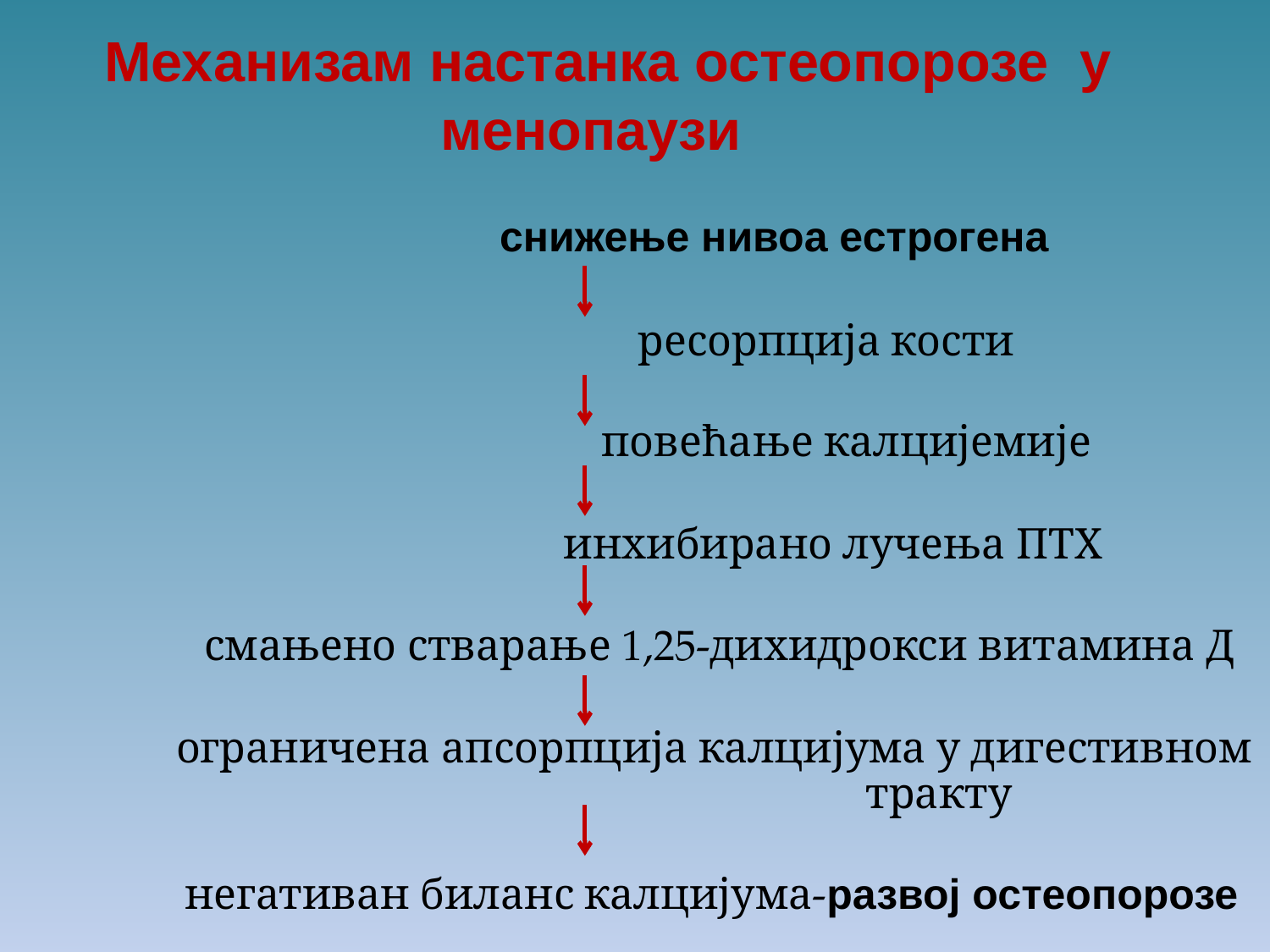

Механизам настанка остеопорозе  у

менопаузи

снижење нивоа естрогена

ресорпција кости

повећање калцијемије

инхибирано лучења ПТХ

смањено стварање 1,25-дихидрокси витамина Д

ограничена апсорпција калцијума у дигестивном

тракту

негативан биланс калцијума-развој остеопорозе